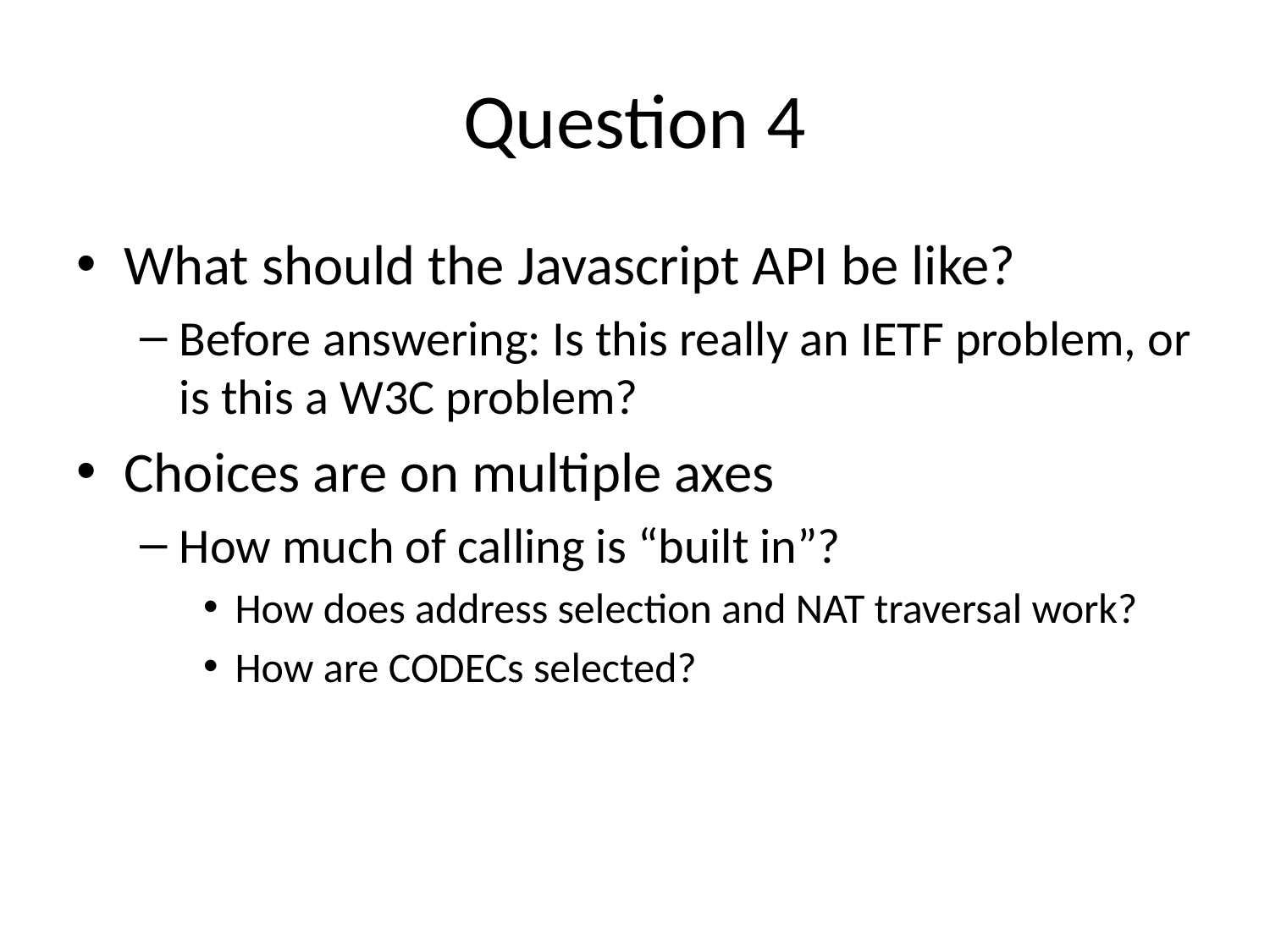

# Question 4
What should the Javascript API be like?
Before answering: Is this really an IETF problem, or is this a W3C problem?
Choices are on multiple axes
How much of calling is “built in”?
How does address selection and NAT traversal work?
How are CODECs selected?